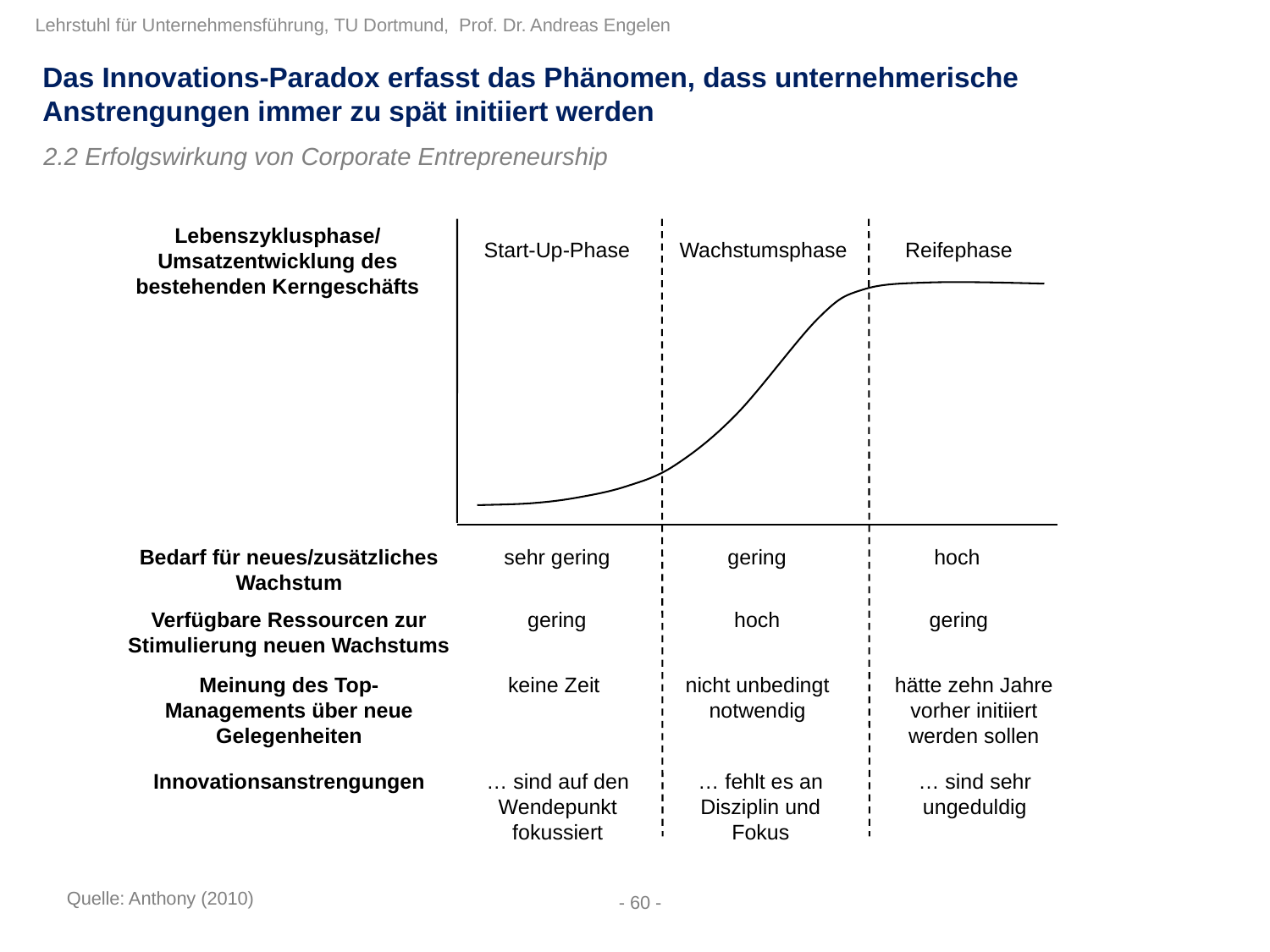

Das Innovations-Paradox erfasst das Phänomen, dass unternehmerische Anstrengungen immer zu spät initiiert werden
2.2 Erfolgswirkung von Corporate Entrepreneurship

Lebenszyklusphase/ Umsatzentwicklung des bestehenden Kerngeschäfts
Start-Up-Phase
Wachstumsphase
Reifephase

Bedarf für neues/zusätzliches Wachstum
sehr gering
gering
hoch
Verfügbare Ressourcen zur Stimulierung neuen Wachstums
gering
hoch
gering
Meinung des Top-Managements über neue Gelegenheiten
keine Zeit
nicht unbedingt notwendig
hätte zehn Jahre vorher initiiert werden sollen
Innovationsanstrengungen
… sind auf den Wendepunkt fokussiert
… fehlt es an Disziplin und Fokus
… sind sehr ungeduldig
Quelle: Anthony (2010)
- 60 -